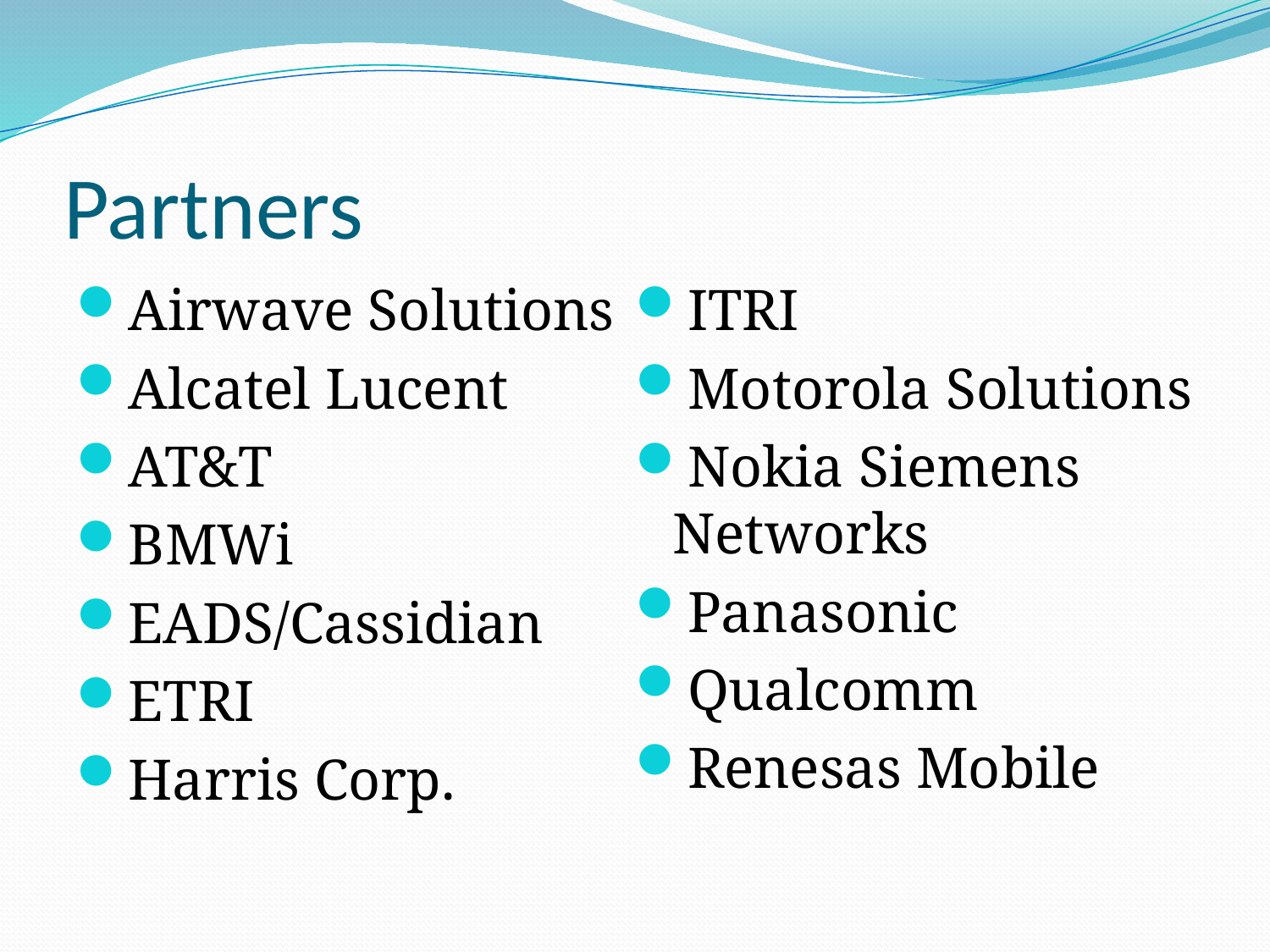

# Partners
Airwave Solutions
Alcatel Lucent
AT&T
BMWi
EADS/Cassidian
ETRI
Harris Corp.
ITRI
Motorola Solutions
Nokia Siemens Networks
Panasonic
Qualcomm
Renesas Mobile